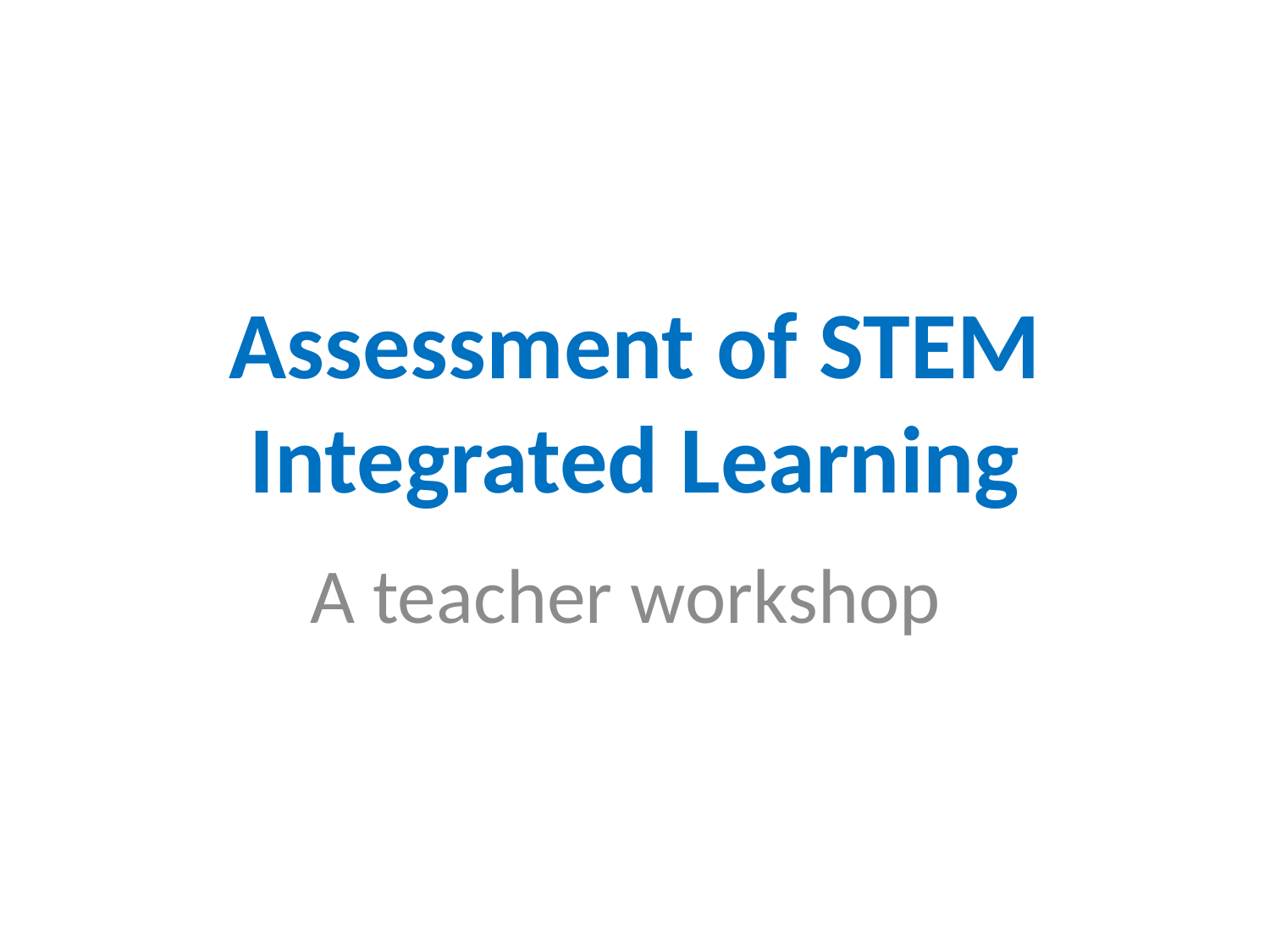

# Assessment of STEM Integrated Learning
A teacher workshop